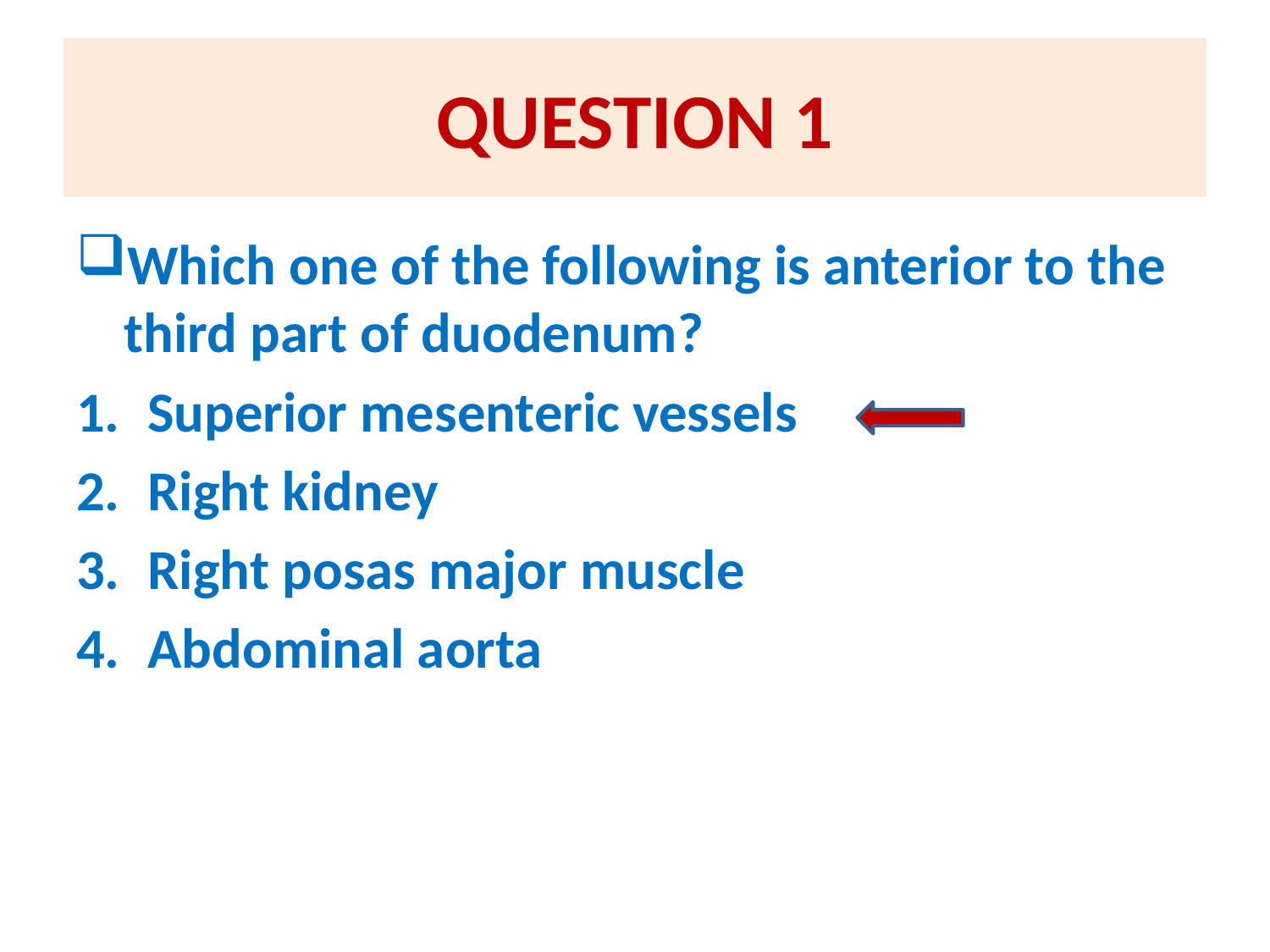

# QUESTION 1
Which one of the following is anterior to the third part of duodenum?
Superior mesenteric vessels
Right kidney
Right posas major muscle
Abdominal aorta